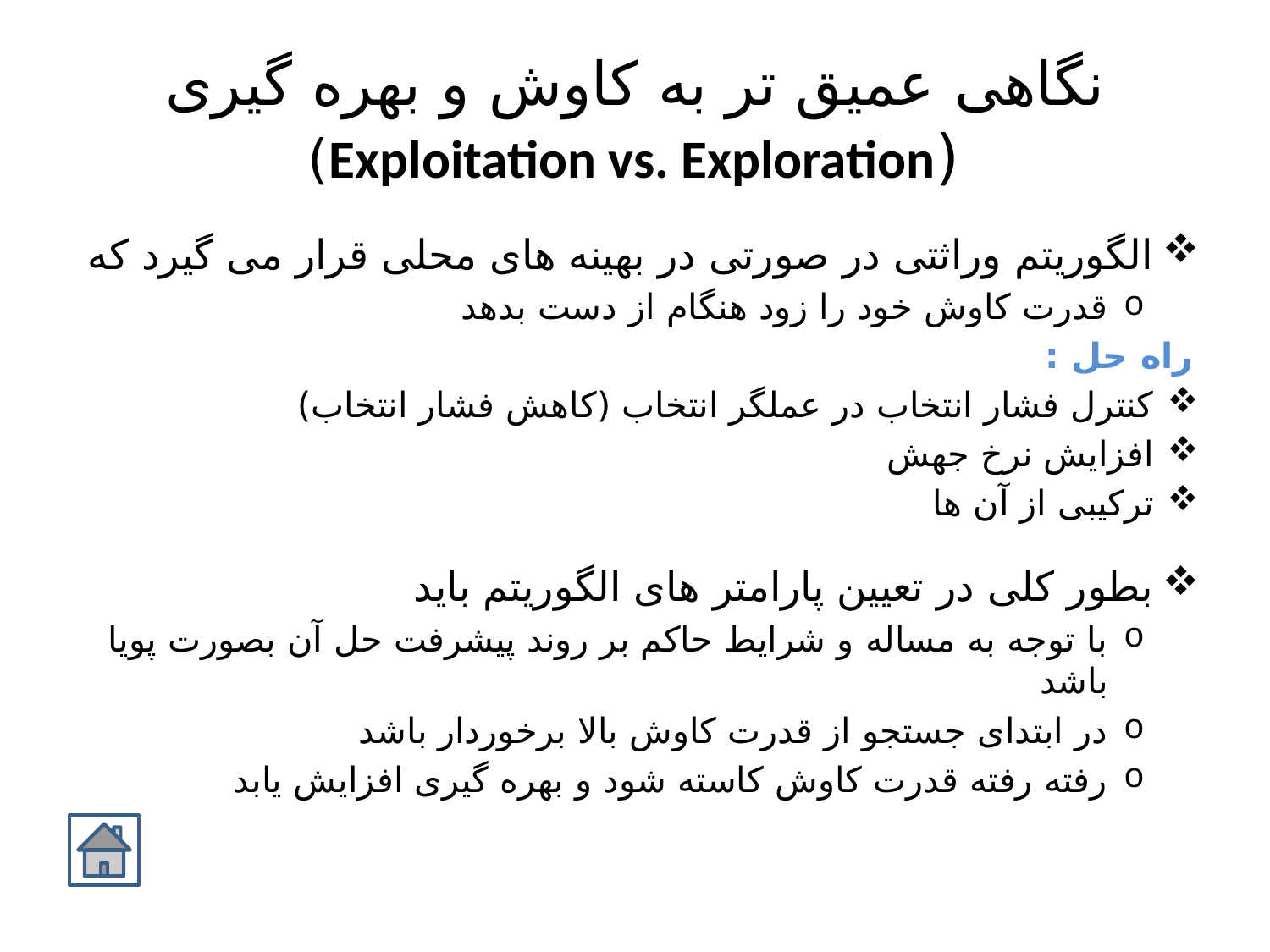

# نگاهی عمیق تر به کاوش و بهره گیری (Exploitation vs. Exploration)
الگوریتم وراثتی در صورتی در بهینه های محلی قرار می گیرد که
قدرت کاوش خود را زود هنگام از دست بدهد
راه حل :
کنترل فشار انتخاب در عملگر انتخاب (کاهش فشار انتخاب)
افزایش نرخ جهش
ترکیبی از آن ها
بطور کلی در تعیین پارامتر های الگوریتم باید
با توجه به مساله و شرایط حاکم بر روند پیشرفت حل آن بصورت پویا  باشد
در ابتدای جستجو از قدرت کاوش بالا برخوردار باشد
رفته رفته قدرت کاوش کاسته شود و بهره گیری افزایش یابد